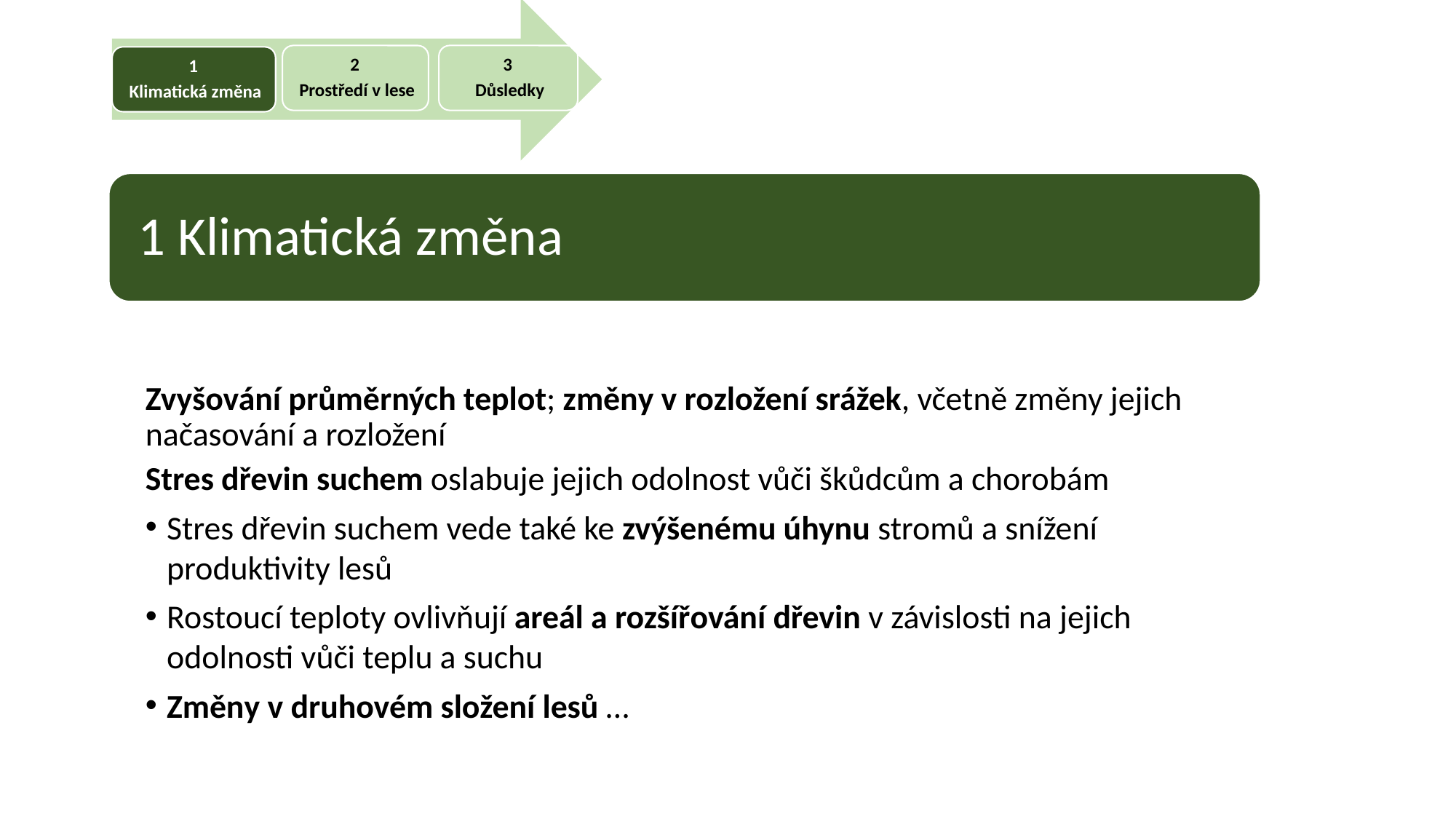

1
Klimatická změna
2
Prostředí v lese
3
Důsledky
1 Klimatická změna

Zvyšování průměrných teplot; změny v rozložení srážek, včetně změny jejich načasování a rozložení
Stres dřevin suchem oslabuje jejich odolnost vůči škůdcům a chorobám
Stres dřevin suchem vede také ke zvýšenému úhynu stromů a snížení produktivity lesů
Rostoucí teploty ovlivňují areál a rozšířování dřevin v závislosti na jejich odolnosti vůči teplu a suchu
Změny v druhovém složení lesů …